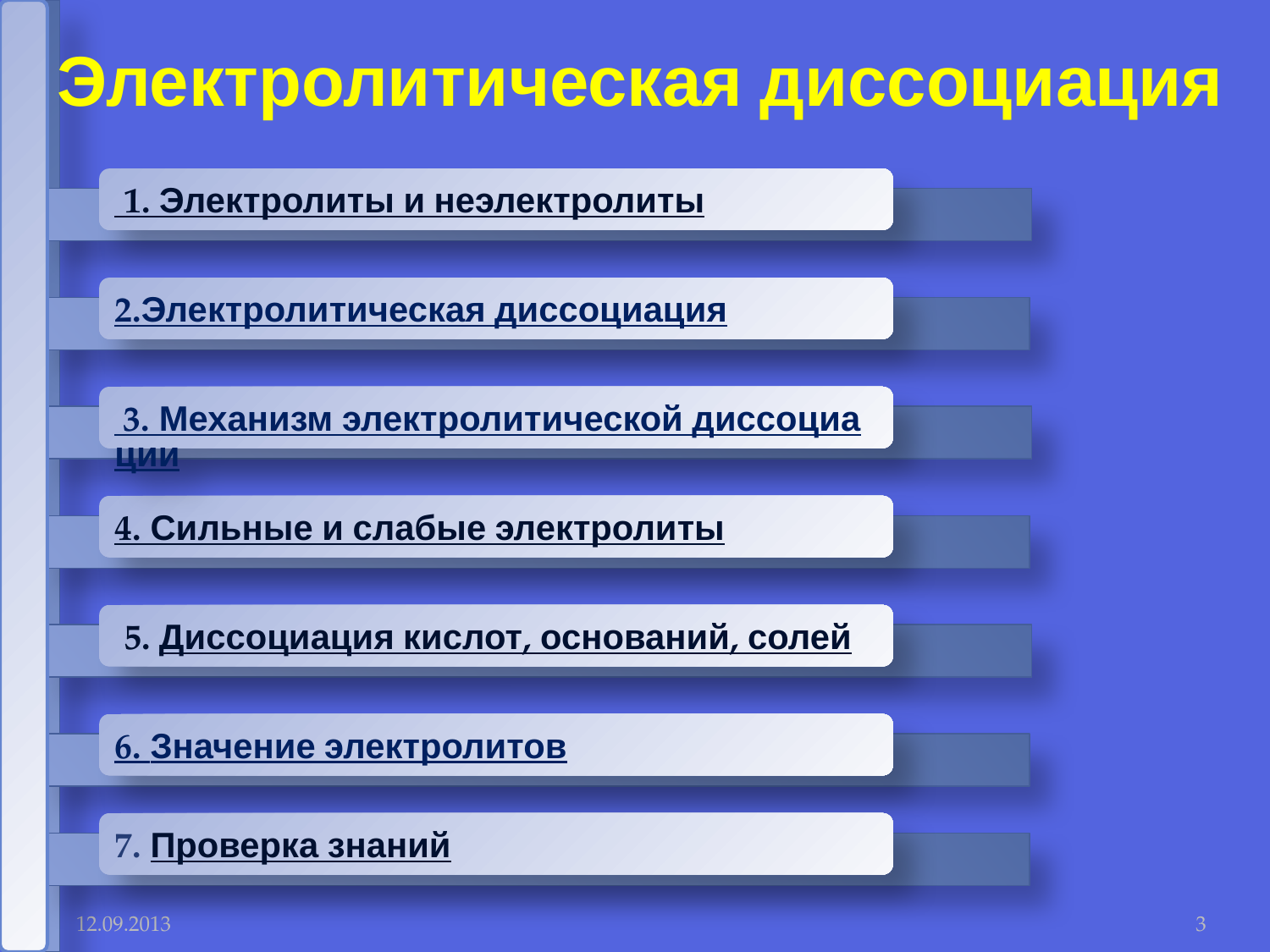

Электролитическая диссоциация
 1. Электролиты и неэлектролиты

2.Электролитическая диссоциация

 3. Механизм электролитической диссоциации

4. Сильные и слабые электролиты

 5. Диссоциация кислот, оснований, солей

6. Значение электролитов

7. Проверка знаний

12.09.2013
3